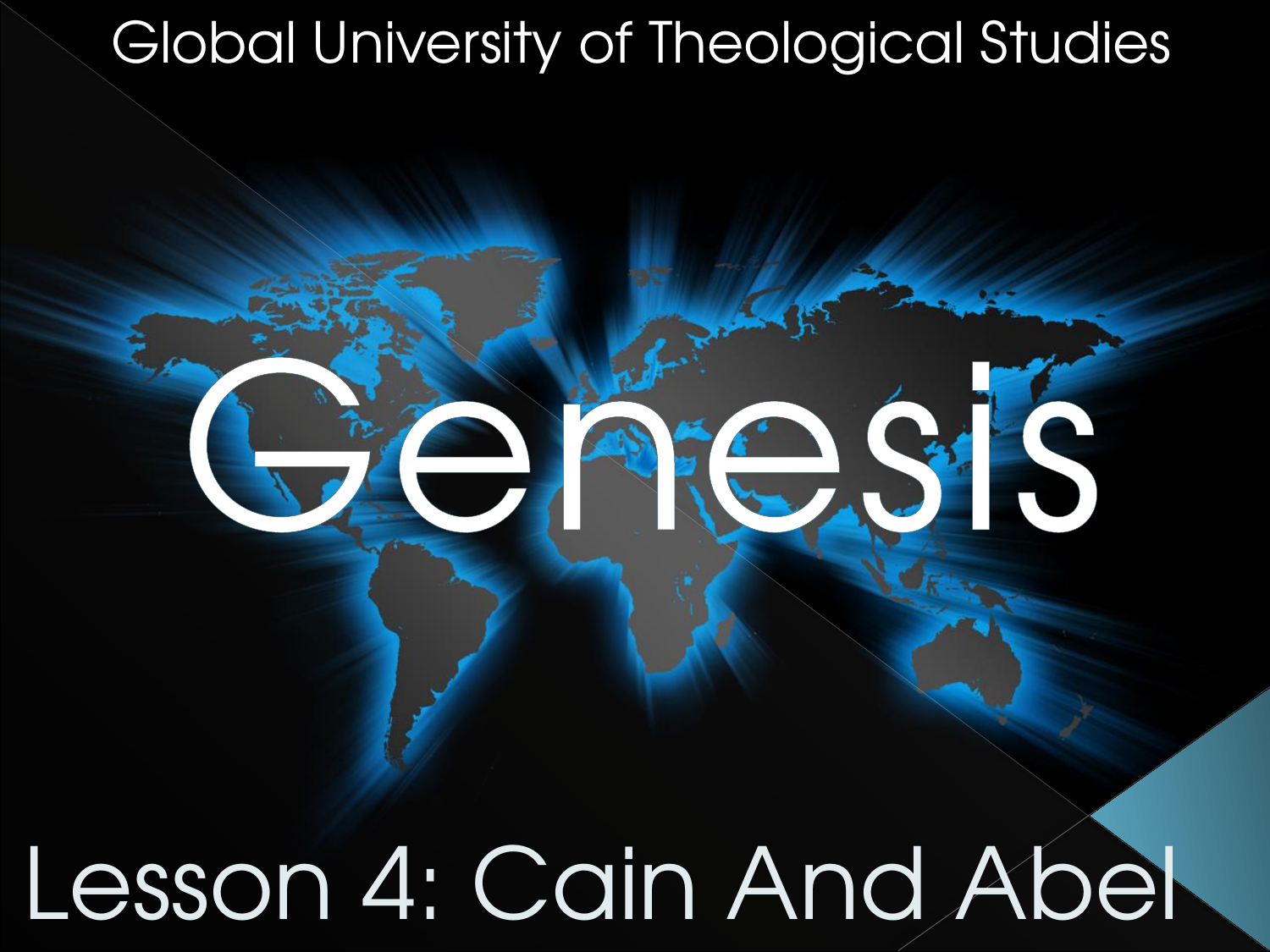

Global University of Theological Studies
# Genesis
Lesson 4: Cain And Abel